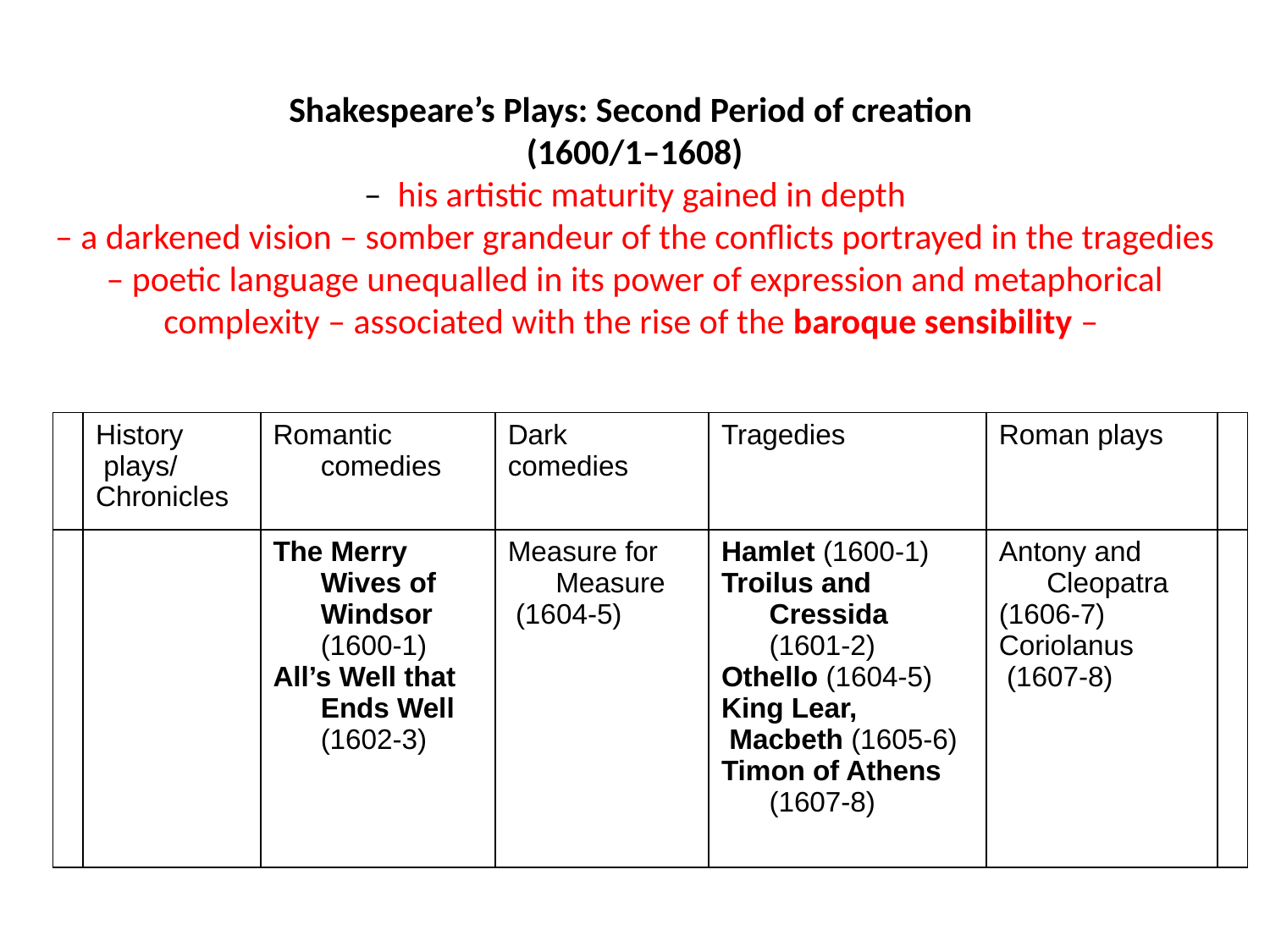

# Shakespeare’s Plays: Second Period of creation (1600/1–1608) –  his artistic maturity gained in depth – a darkened vision – somber grandeur of the conflicts portrayed in the tragedies – poetic language unequalled in its power of expression and metaphorical complexity – associated with the rise of the baroque sensibility –
|  | History plays/ Chronicles | Romantic comedies | Dark comedies | Tragedies | Roman plays |  |
| --- | --- | --- | --- | --- | --- | --- |
|  |  | The Merry Wives of Windsor (1600-1) All’s Well that Ends Well (1602-3) | Measure for Measure (1604-5) | Hamlet (1600-1) Troilus and Cressida (1601-2) Othello (1604-5) King Lear, Macbeth (1605-6) Timon of Athens (1607-8) | Antony and Cleopatra (1606-7) Coriolanus (1607-8) |  |